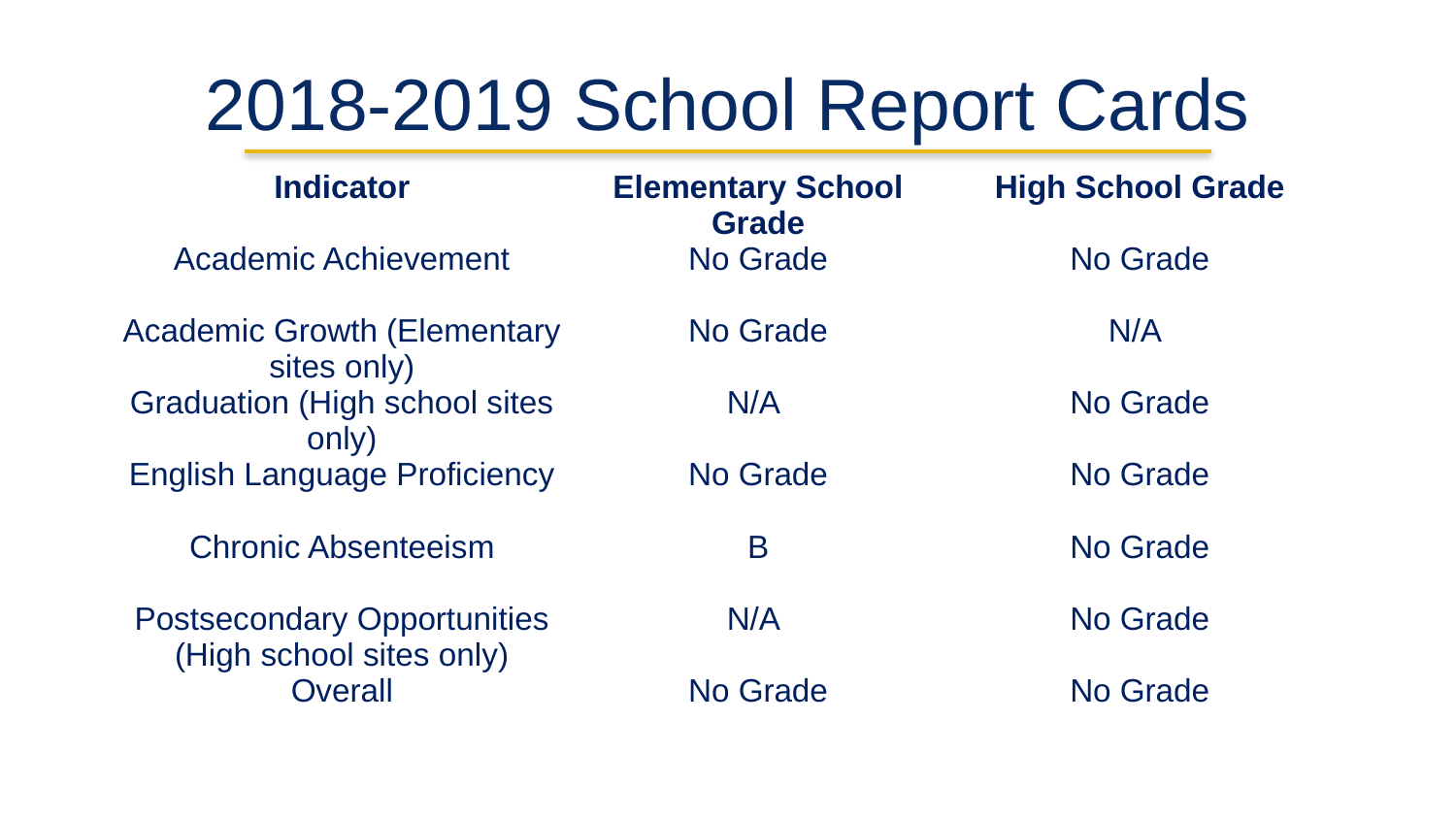

# 2018-2019 School Report Cards
| Indicator | Elementary School Grade | High School Grade |
| --- | --- | --- |
| Academic Achievement | No Grade | No Grade |
| Academic Growth (Elementary sites only) | No Grade | N/A |
| Graduation (High school sites only) | N/A | No Grade |
| English Language Proficiency | No Grade | No Grade |
| Chronic Absenteeism | B | No Grade |
| Postsecondary Opportunities (High school sites only) | N/A | No Grade |
| Overall | No Grade | No Grade |